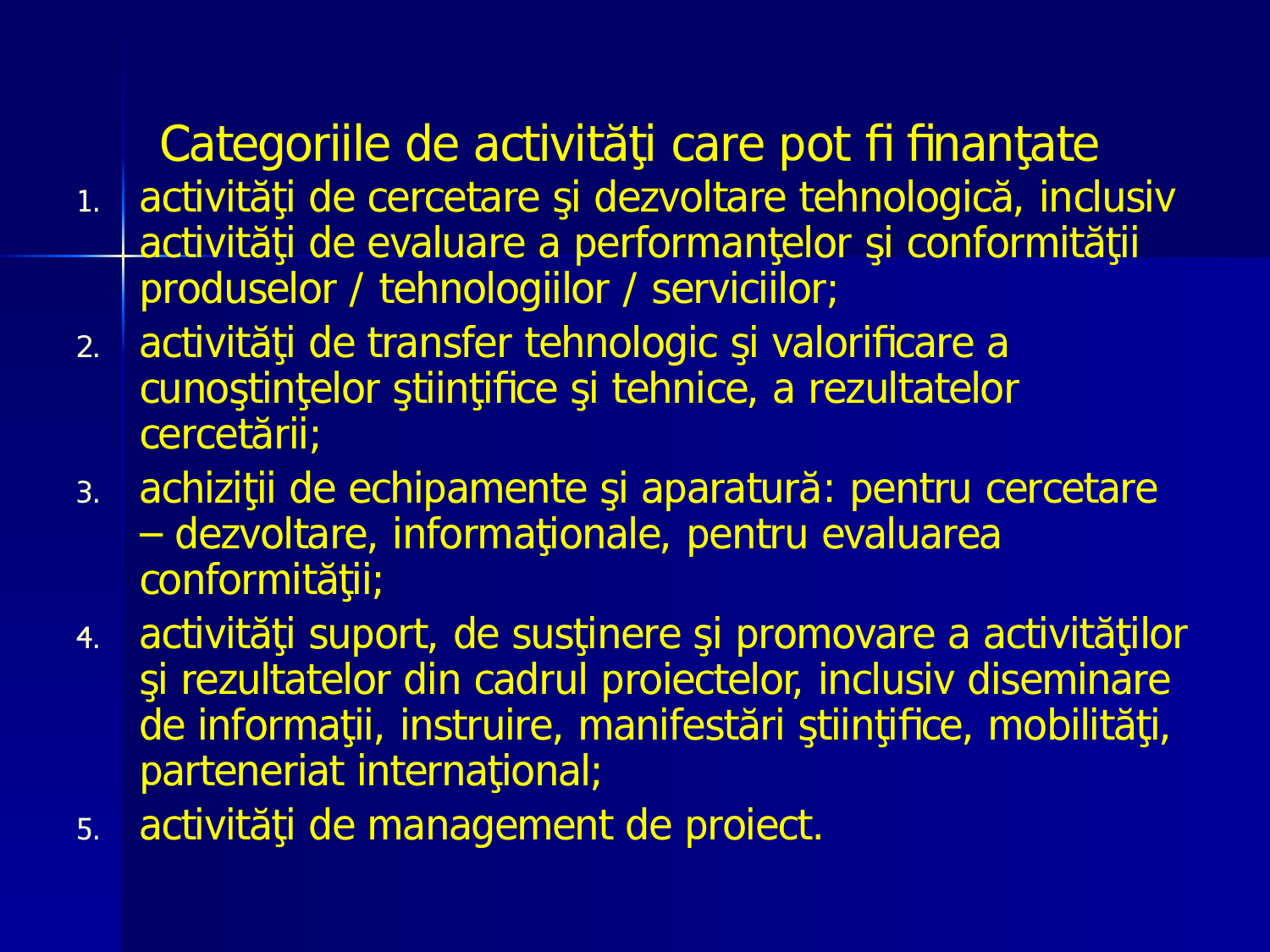

# Categoriile de activităţi care pot fi finanţate
activităţi de cercetare şi dezvoltare tehnologică, inclusiv activităţi de evaluare a performanţelor şi conformităţii produselor / tehnologiilor / serviciilor;
activităţi de transfer tehnologic şi valorificare a cunoştinţelor ştiinţifice şi tehnice, a rezultatelor cercetării;
achiziţii de echipamente şi aparatură: pentru cercetare – dezvoltare, informaţionale, pentru evaluarea conformităţii;
activităţi suport, de susţinere şi promovare a activităţilor şi rezultatelor din cadrul proiectelor, inclusiv diseminare de informaţii, instruire, manifestări ştiinţifice, mobilităţi, parteneriat internaţional;
activităţi de management de proiect.